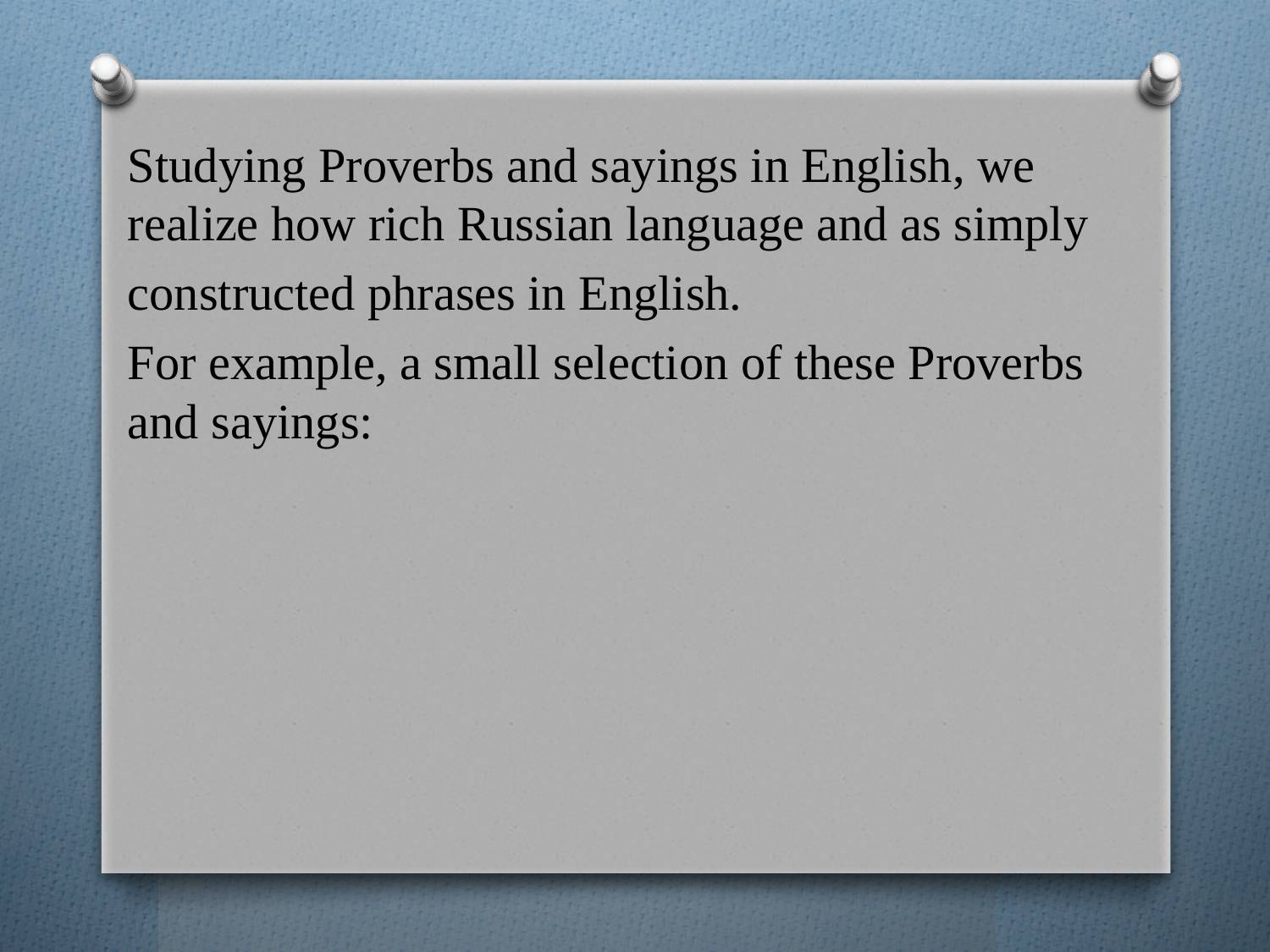

#

Studying Proverbs and sayings in English, we realize how rich Russian language and as simply
constructed phrases in English.
For example, a small selection of these Proverbs and sayings: